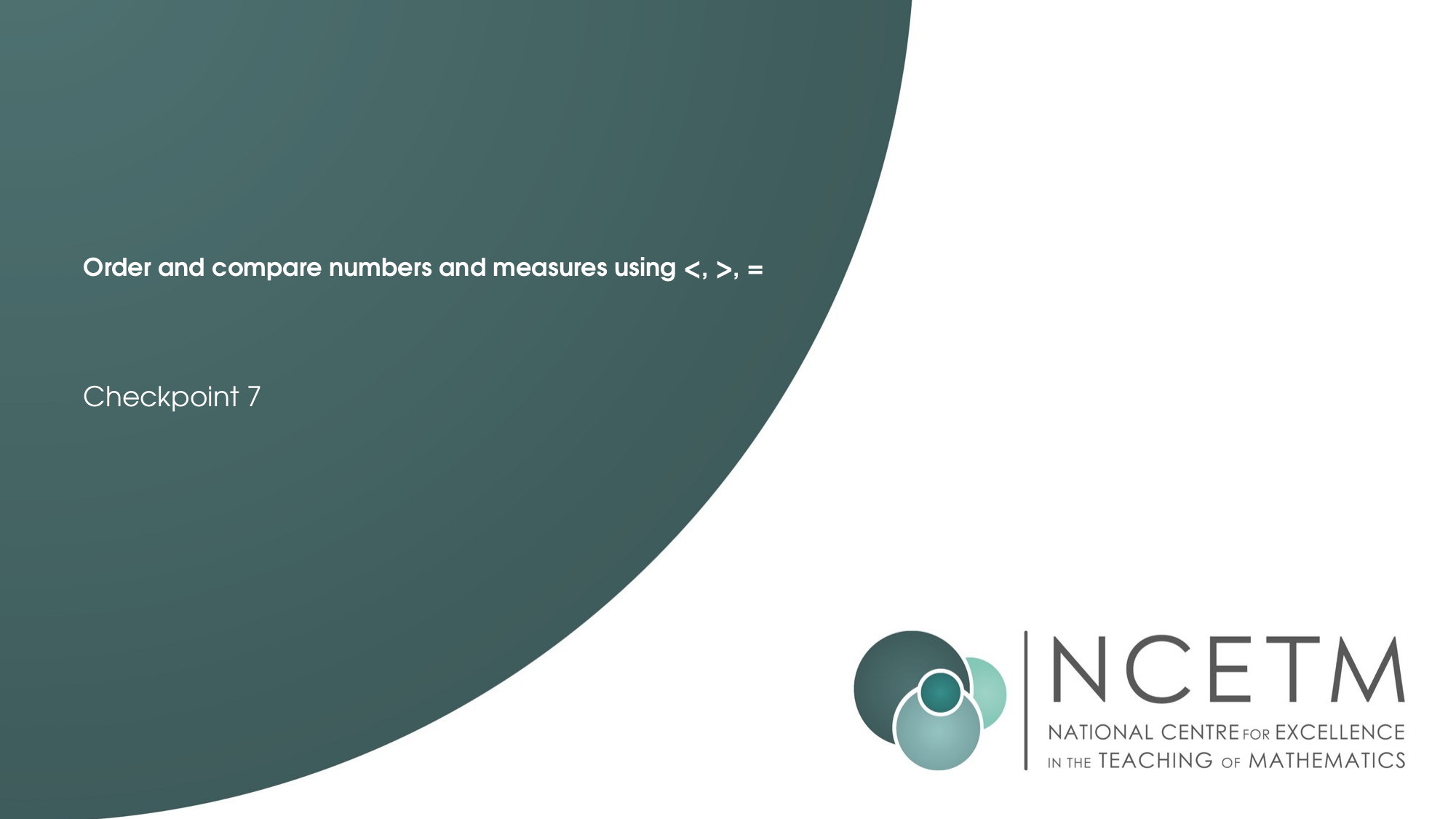

# Order and compare numbers and measures using <, >, =
Checkpoint 7